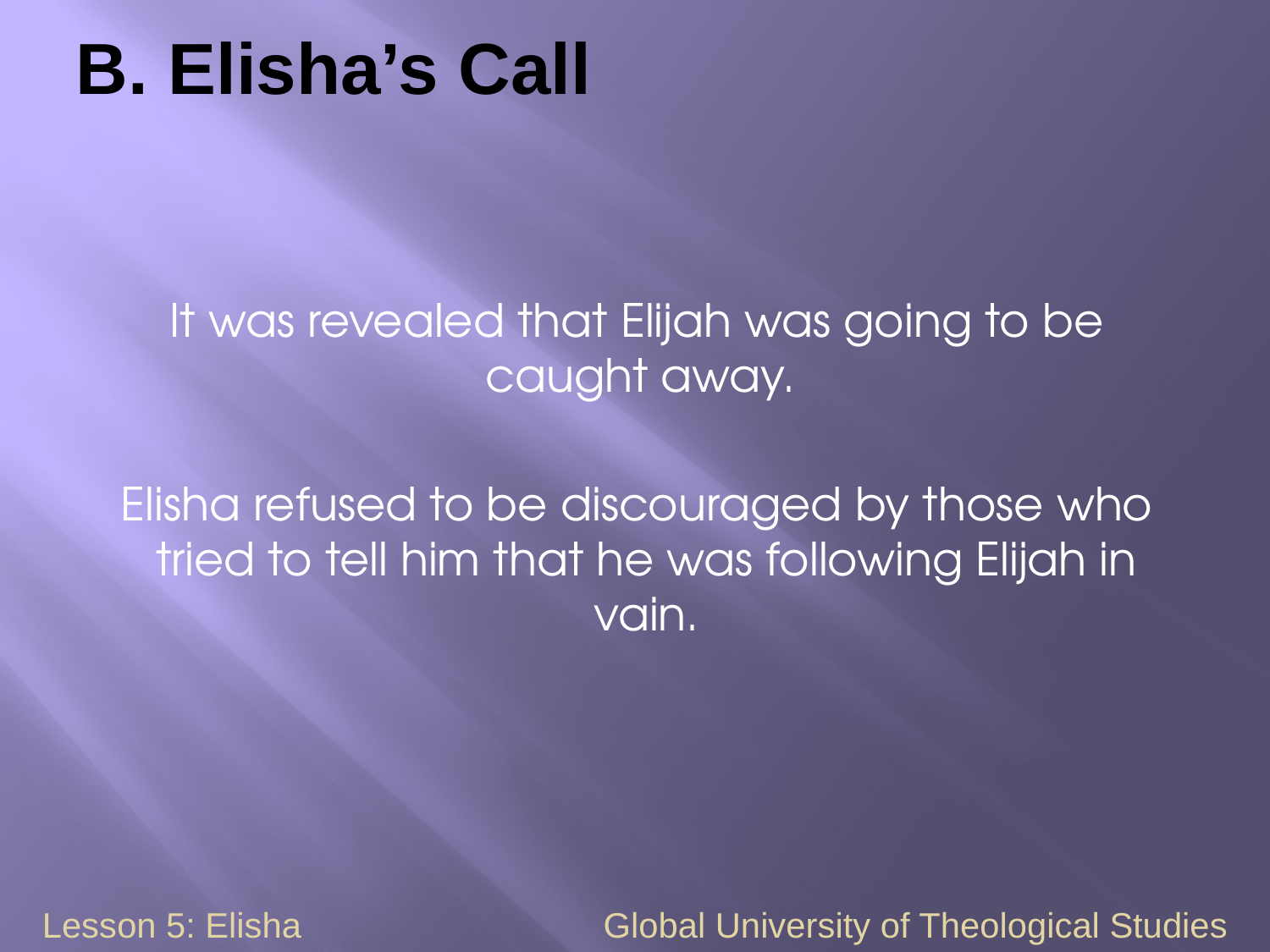

# B. Elisha’s Call
   It was revealed that Elijah was going to be caught away.

   Elisha refused to be discouraged by those who tried to tell him that he was following Elijah in vain.
Lesson 5: Elisha                               Global University of Theological Studies